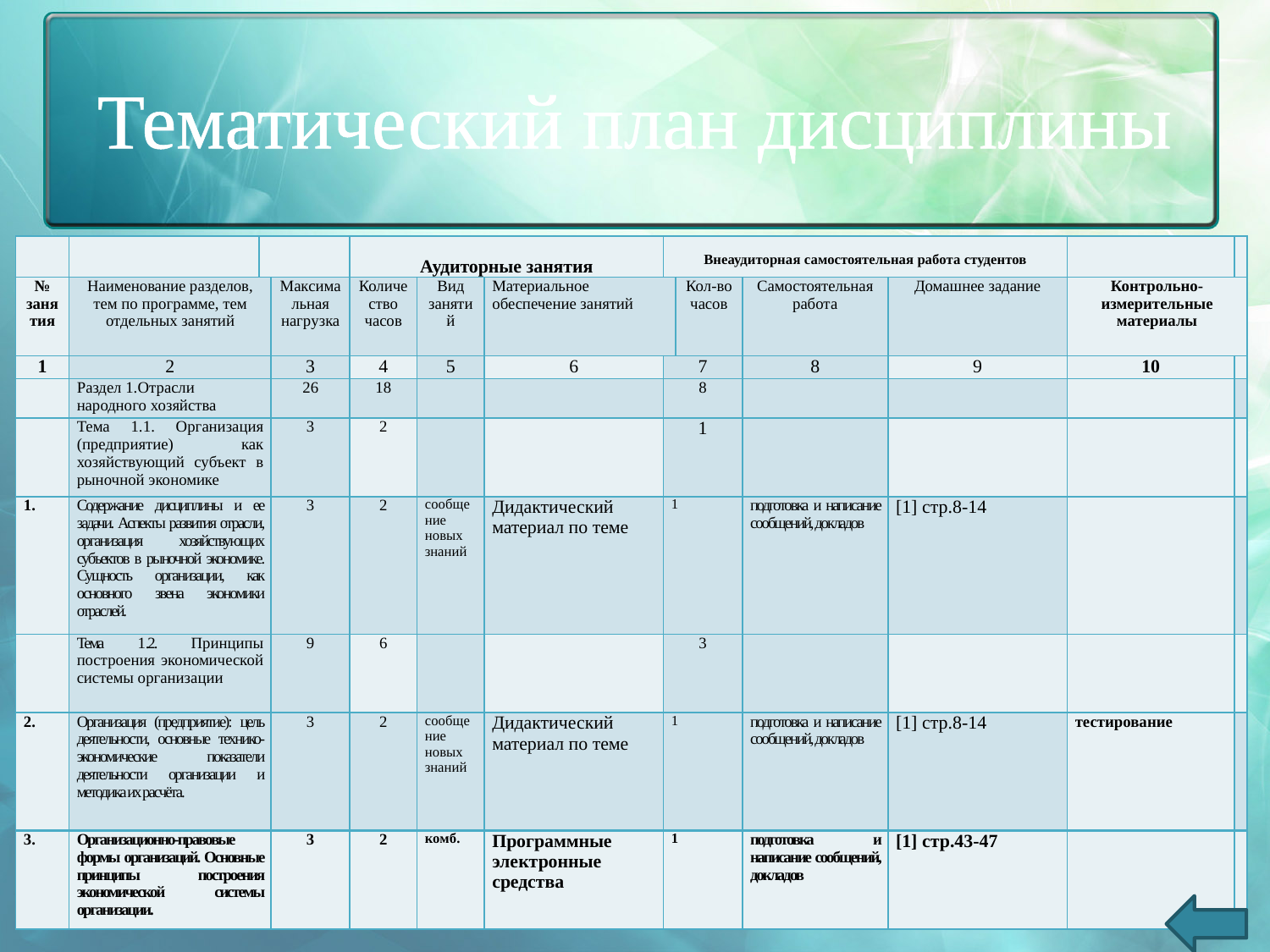

# Тематический план дисциплины
|  |  |  |  | Аудиторные занятия |  |  | Внеаудиторная самостоятельная работа студентов |  |  |  |  |  |
| --- | --- | --- | --- | --- | --- | --- | --- | --- | --- | --- | --- | --- |
| № занятия | Наименование разделов, тем по программе, тем отдельных занятий |  | Максимальная нагрузка | Количество часов | Вид занятий | Материальное обеспечение занятий |  | Кол-во часов | Самостоятельная работа | Домашнее задание | Контрольно-измерительные материалы |  |
| 1 | 2 |  | 3 | 4 | 5 | 6 | 7 |  | 8 | 9 | 10 |  |
|  | Раздел 1.Отрасли народного хозяйства |  | 26 | 18 |  |  | 8 |  |  |  |  |  |
|  | Тема 1.1. Организация (предприятие) как хозяйствующий субъект в рыночной экономике |  | 3 | 2 |  |  | 1 |  |  |  |  |  |
| 1. | Содержание дисциплины и ее задачи. Аспекты развития отрасли, организация хозяйствующих субъектов в рыночной экономике. Сущность организации, как основного звена экономики отраслей. |  | 3 | 2 | сообщение новых знаний | Дидактический материал по теме | 1 |  | подготовка и написание сообщений, докладов | [1] стр.8-14 |  |  |
|  | Тема 1.2. Принципы построения экономической системы организации |  | 9 | 6 |  |  | 3 |  |  |  |  |  |
| 2. | Организация (предприятие): цель деятельности, основные технико-экономические показатели деятельности организации и методика их расчёта. |  | 3 | 2 | сообщение новых знаний | Дидактический материал по теме | 1 |  | подготовка и написание сообщений, докладов | [1] стр.8-14 | тестирование |  |
| 3. | Организационно-правовые формы организаций. Основные принципы построения экономической системы организации. |  | 3 | 2 | комб. | Программные электронные средства | 1 |  | подготовка и написание сообщений, докладов | [1] стр.43-47 |  |  |